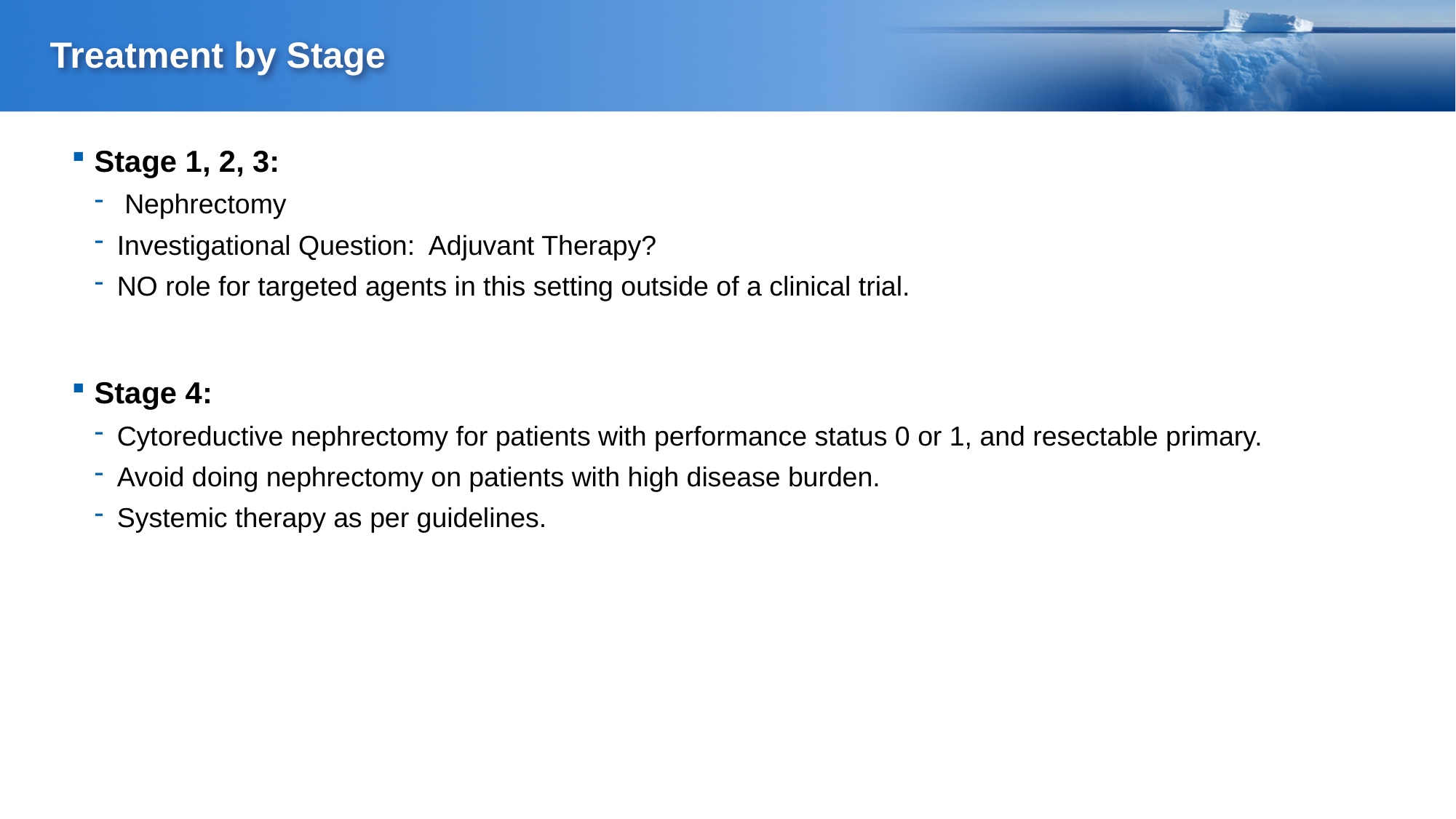

# Treatment by Stage
Stage 1, 2, 3:
 Nephrectomy
Investigational Question:  Adjuvant Therapy?
NO role for targeted agents in this setting outside of a clinical trial.

Stage 4:
Cytoreductive nephrectomy for patients with performance status 0 or 1, and resectable primary.
Avoid doing nephrectomy on patients with high disease burden.
Systemic therapy as per guidelines.